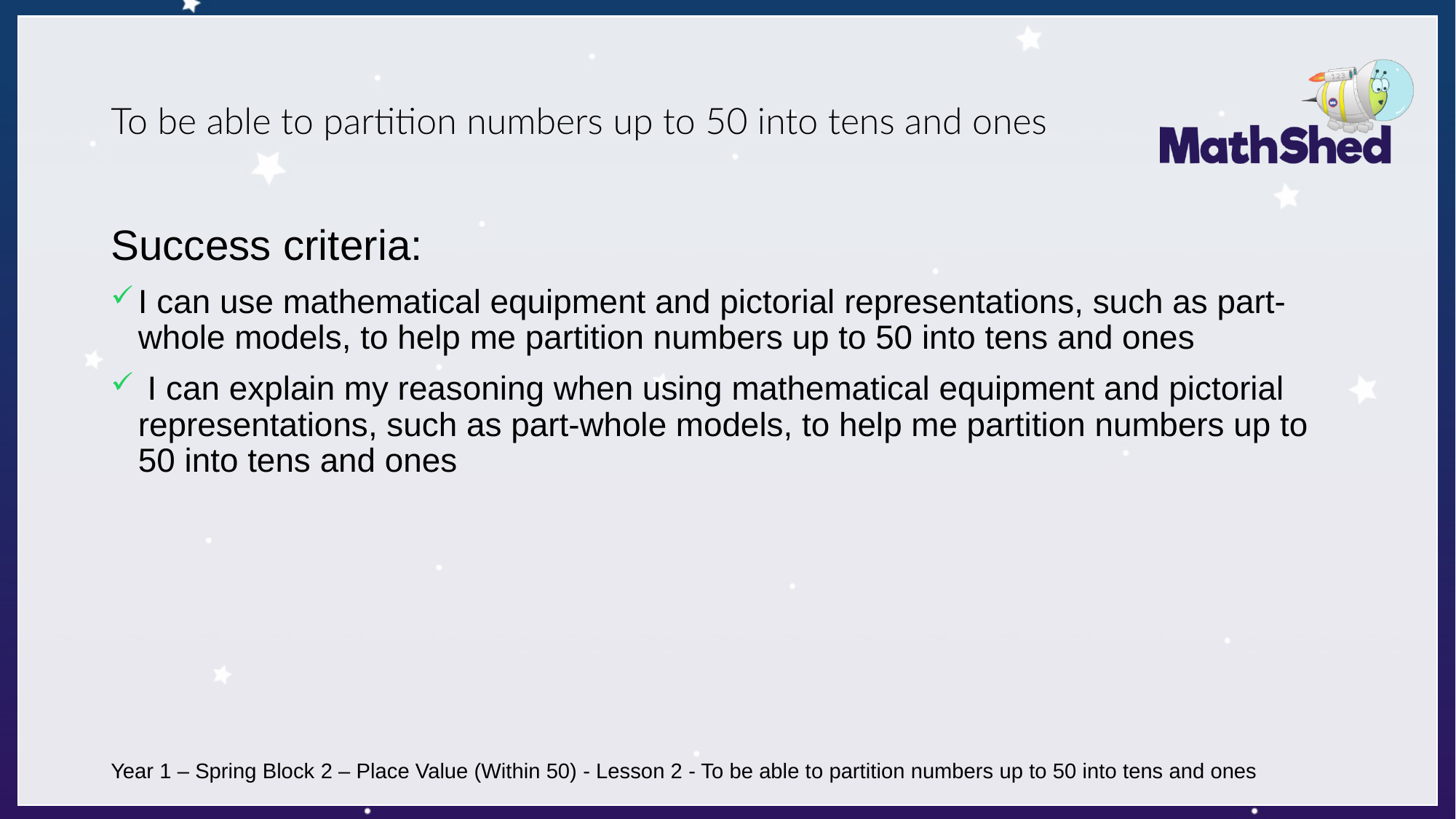

# To be able to partition numbers up to 50 into tens and ones
Success criteria:
I can use mathematical equipment and pictorial representations, such as part-whole models, to help me partition numbers up to 50 into tens and ones
 I can explain my reasoning when using mathematical equipment and pictorial representations, such as part-whole models, to help me partition numbers up to 50 into tens and ones
Year 1 – Spring Block 2 – Place Value (Within 50) - Lesson 2 - To be able to partition numbers up to 50 into tens and ones